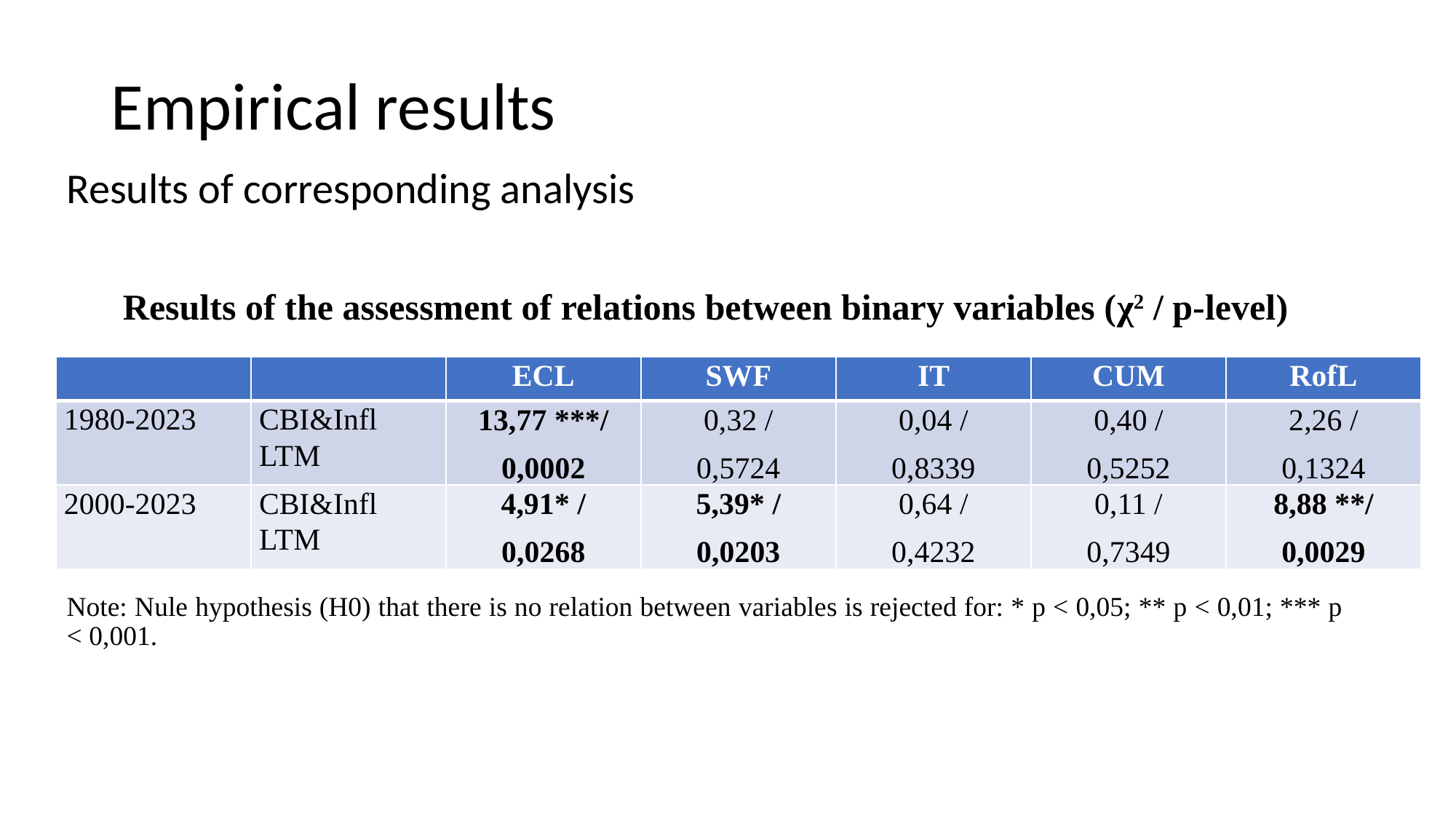

# Empirical results
Results of corresponding analysis

Results of the assessment of relations between binary variables (χ2 / p-level)

Note: Nule hypothesis (H0) that there is no relation between variables is rejected for: * p < 0,05; ** p < 0,01; *** p < 0,001.

|  |  | ECL | SWF | IT | CUM | RofL |
| --- | --- | --- | --- | --- | --- | --- |
| 1980-2023 | CBI&Infl LTM | 13,77 \*\*\*/ 0,0002 | 0,32 / 0,5724 | 0,04 / 0,8339 | 0,40 / 0,5252 | 2,26 / 0,1324 |
| 2000-2023 | CBI&Infl LTM | 4,91\* / 0,0268 | 5,39\* / 0,0203 | 0,64 / 0,4232 | 0,11 / 0,7349 | 8,88 \*\*/ 0,0029 |